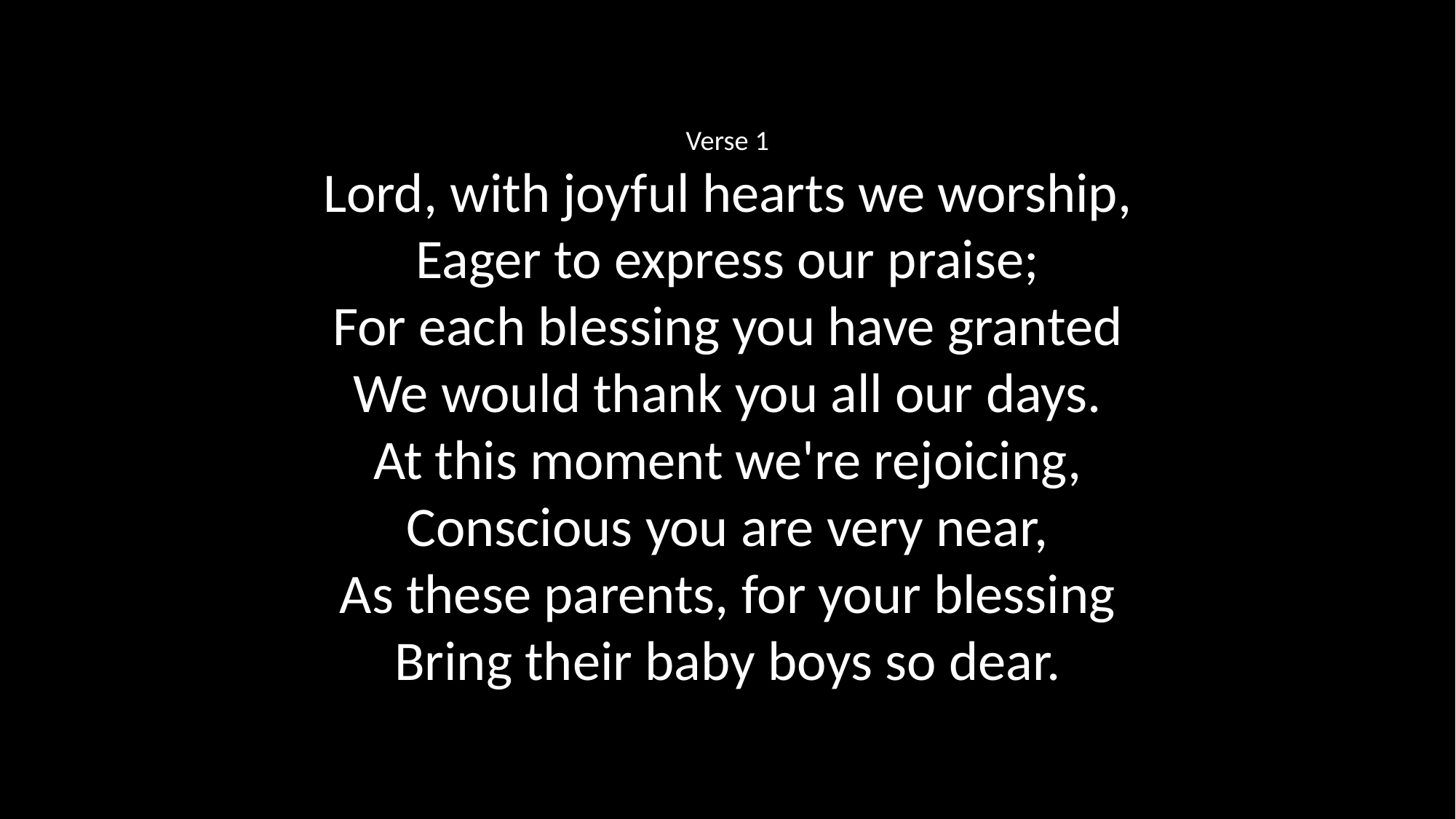

Verse 1
Lord, with joyful hearts we worship,
Eager to express our praise;
For each blessing you have granted
We would thank you all our days.
At this moment we're rejoicing,
Conscious you are very near,
As these parents, for your blessing
Bring their baby boys so dear.